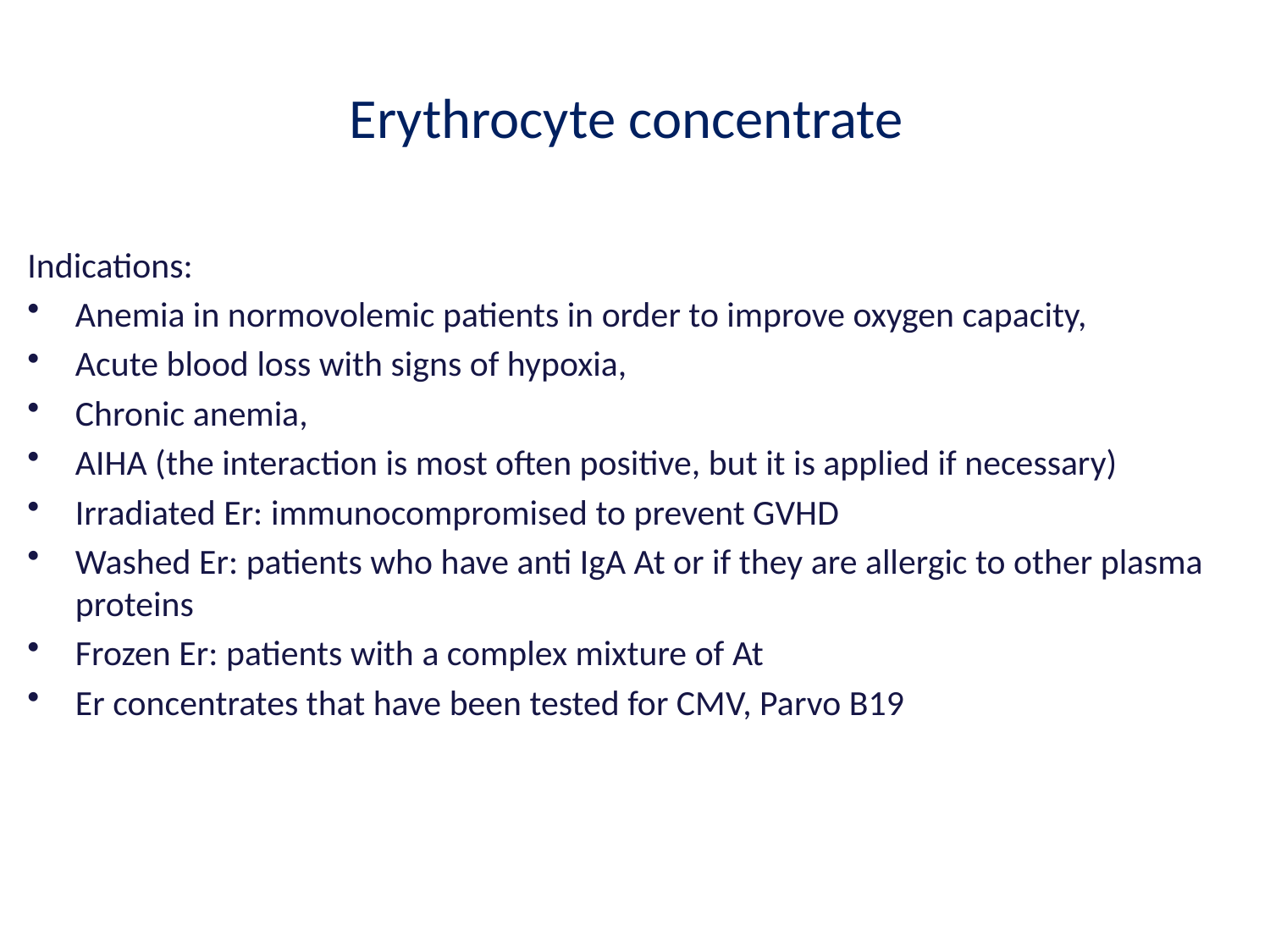

Erythrocyte concentrate
Indications:
Anemia in normovolemic patients in order to improve oxygen capacity,
Acute blood loss with signs of hypoxia,
Chronic anemia,
AIHA (the interaction is most often positive, but it is applied if necessary)
Irradiated Er: immunocompromised to prevent GVHD
Washed Er: patients who have anti IgA At or if they are allergic to other plasma proteins
Frozen Er: patients with a complex mixture of At
Er concentrates that have been tested for CMV, Parvo B19